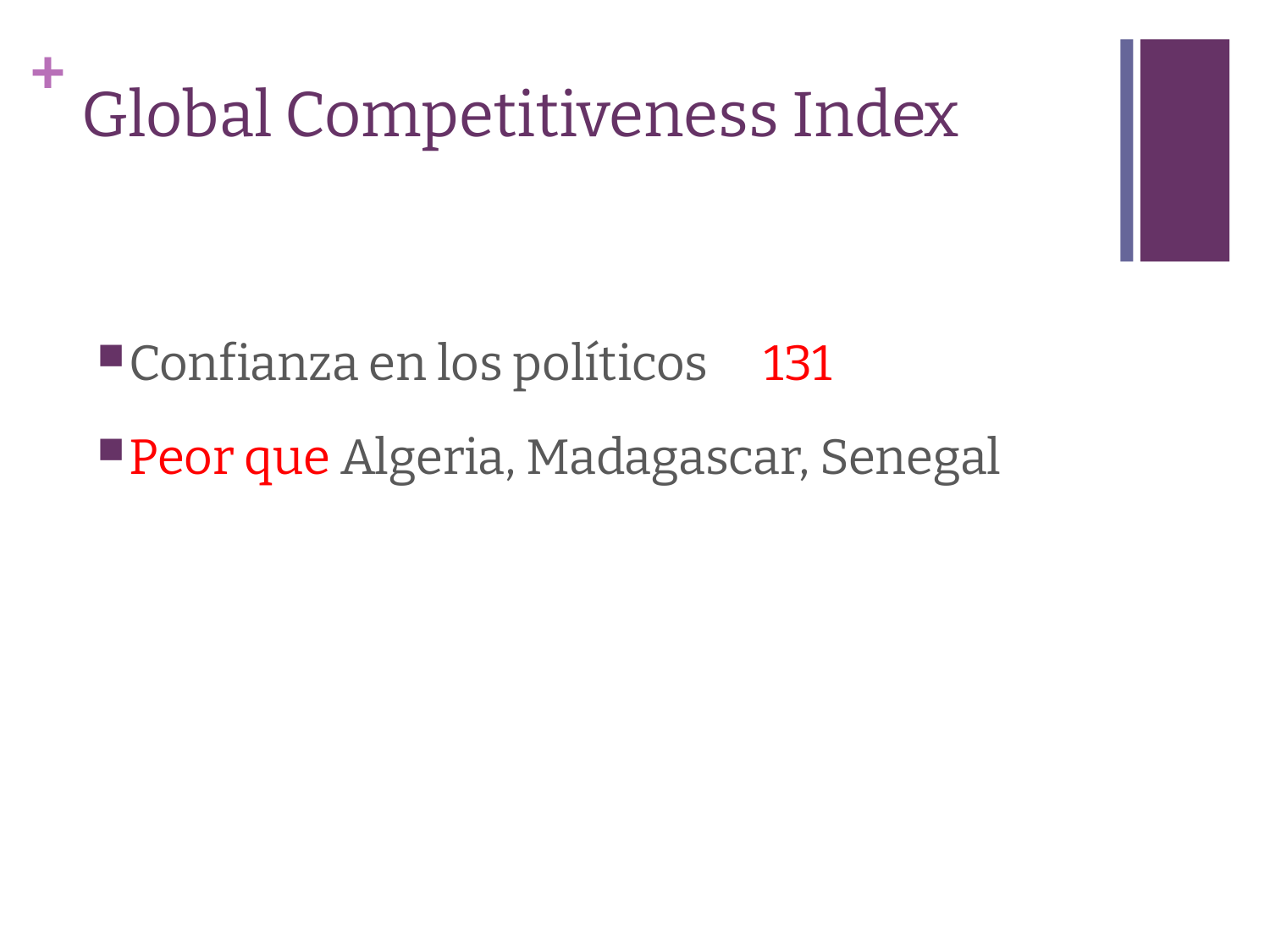

# Global Competitiveness Index
Confianza en los políticos 	131
Peor que Algeria, Madagascar, Senegal